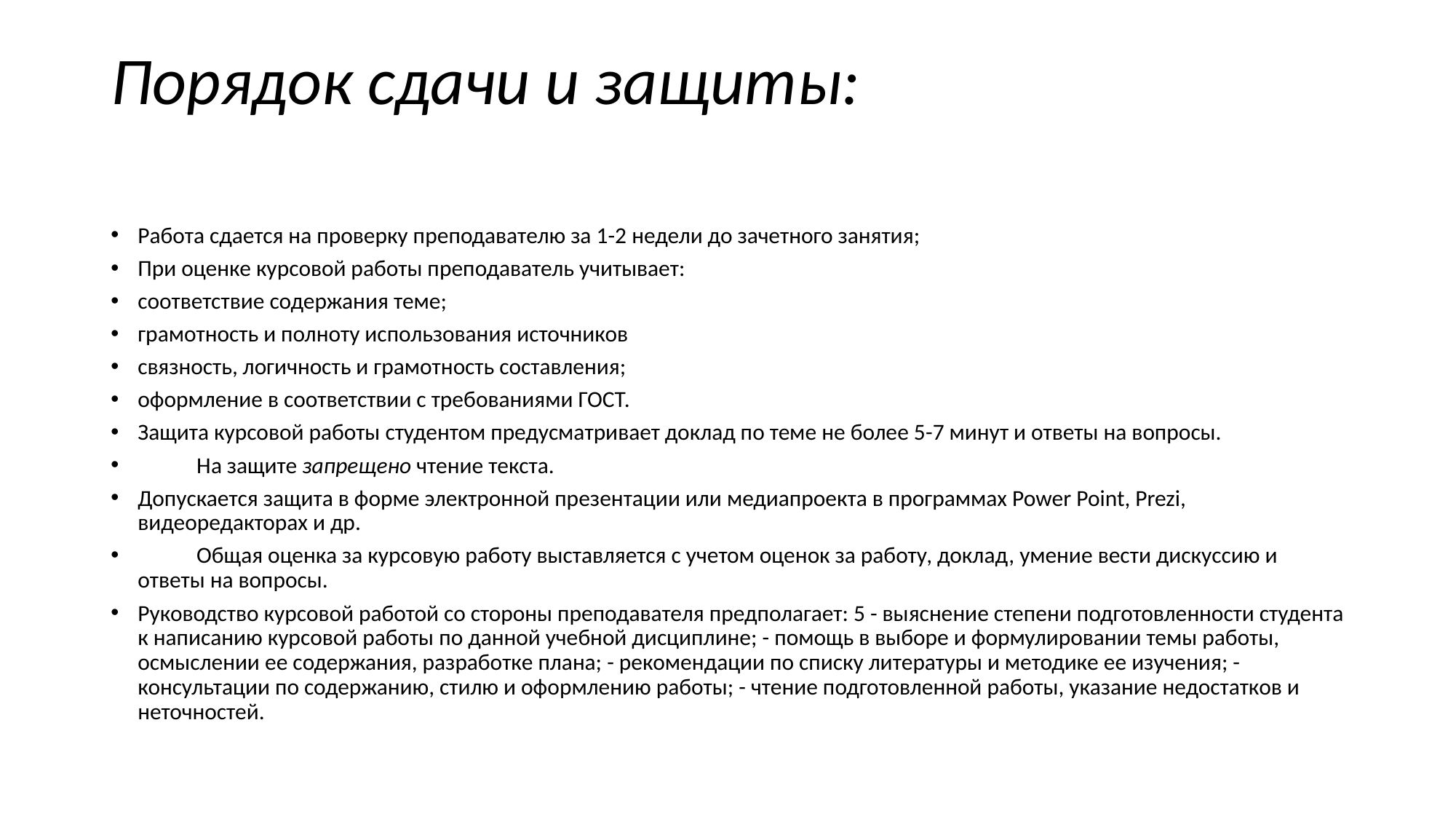

# Порядок сдачи и защиты:
Работа сдается на проверку преподавателю за 1-2 недели до зачетного занятия;
При оценке курсовой работы преподаватель учитывает:
соответствие содержания теме;
грамотность и полноту использования источников
связность, логичность и грамотность составления;
оформление в соответствии с требованиями ГОСТ.
Защита курсовой работы студентом предусматривает доклад по теме не более 5-7 минут и ответы на вопросы.
    	На защите запрещено чтение текста.
Допускается защита в форме электронной презентации или медиапроекта в программах Power Point, Prezi, видеоредакторах и др.
	Общая оценка за курсовую работу выставляется с учетом оценок за работу, доклад, умение вести дискуссию и ответы на вопросы.
Руководство курсовой работой со стороны преподавателя предполагает: 5 - выяснение степени подготовленности студента к написанию курсовой работы по данной учебной дисциплине; - помощь в выборе и формулировании темы работы, осмыслении ее содержания, разработке плана; - рекомендации по списку литературы и методике ее изучения; - консультации по содержанию, стилю и оформлению работы; - чтение подготовленной работы, указание недостатков и неточностей.